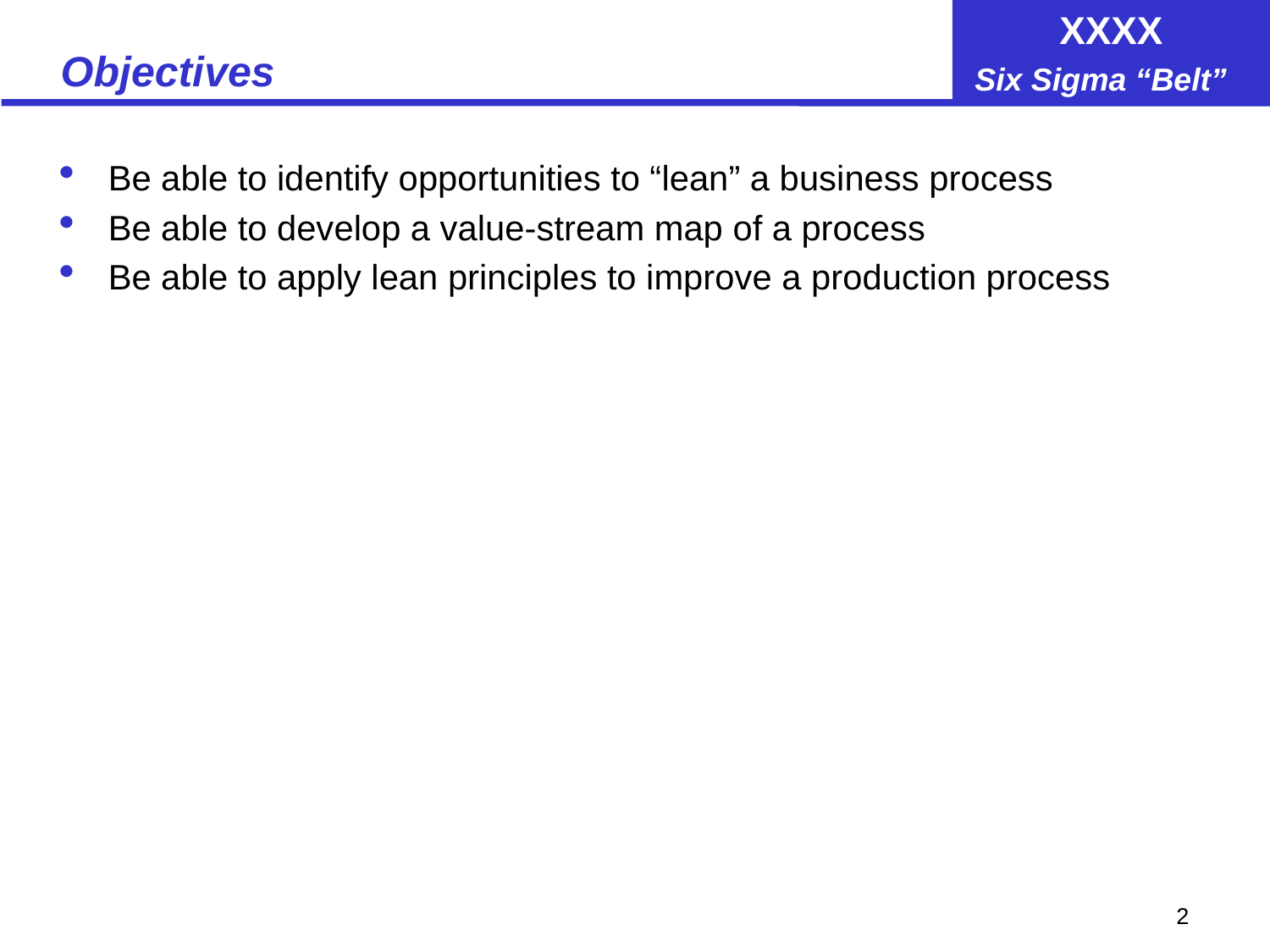

# Objectives
Be able to identify opportunities to “lean” a business process
Be able to develop a value-stream map of a process
Be able to apply lean principles to improve a production process